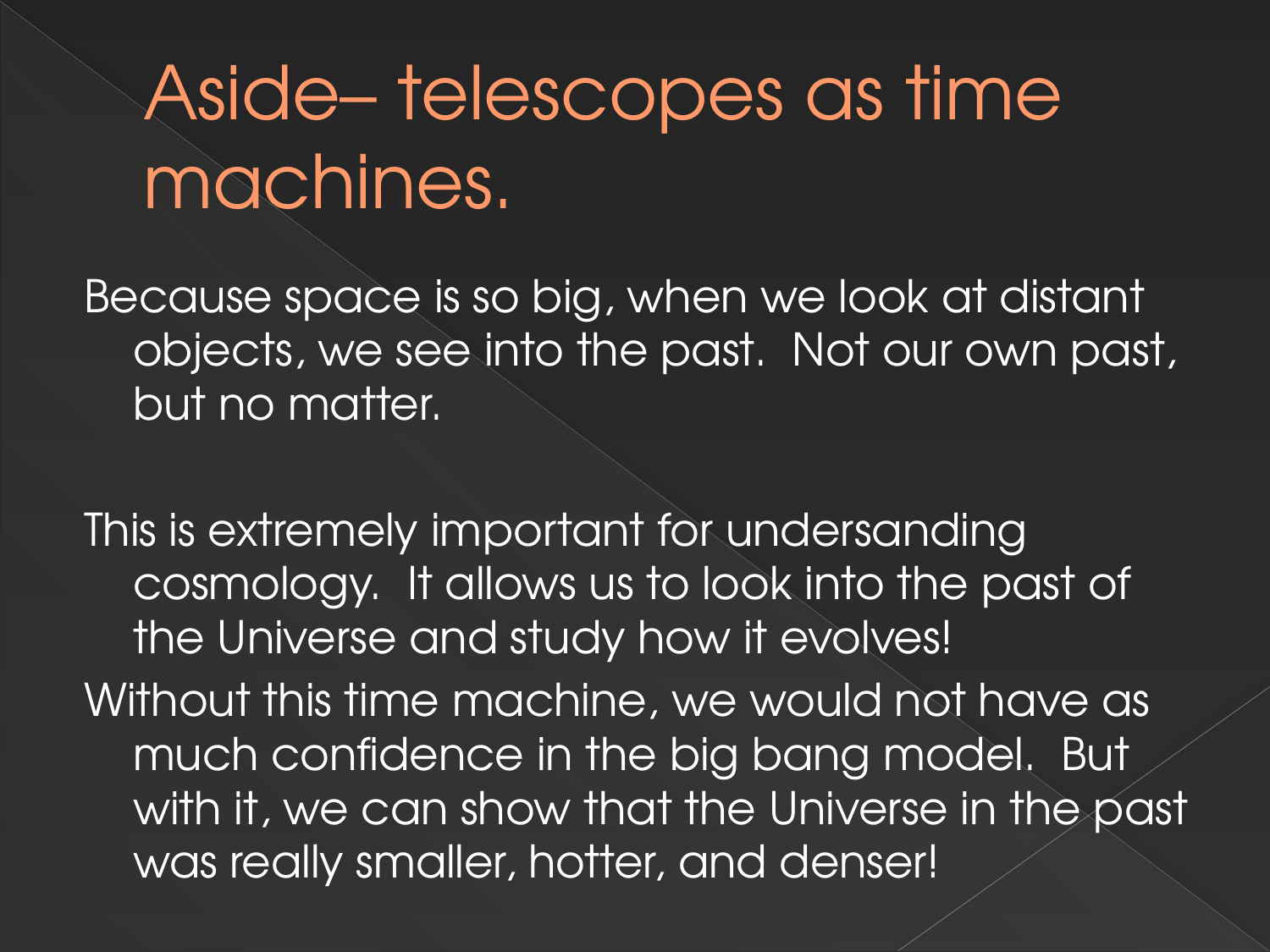

# Aside– telescopes as time machines.
Because space is so big, when we look at distant objects, we see into the past.  Not our own past, but no matter.

This is extremely important for undersanding cosmology.  It allows us to look into the past of the Universe and study how it evolves!
Without this time machine, we would not have as much confidence in the big bang model.  But with it, we can show that the Universe in the past was really smaller, hotter, and denser!